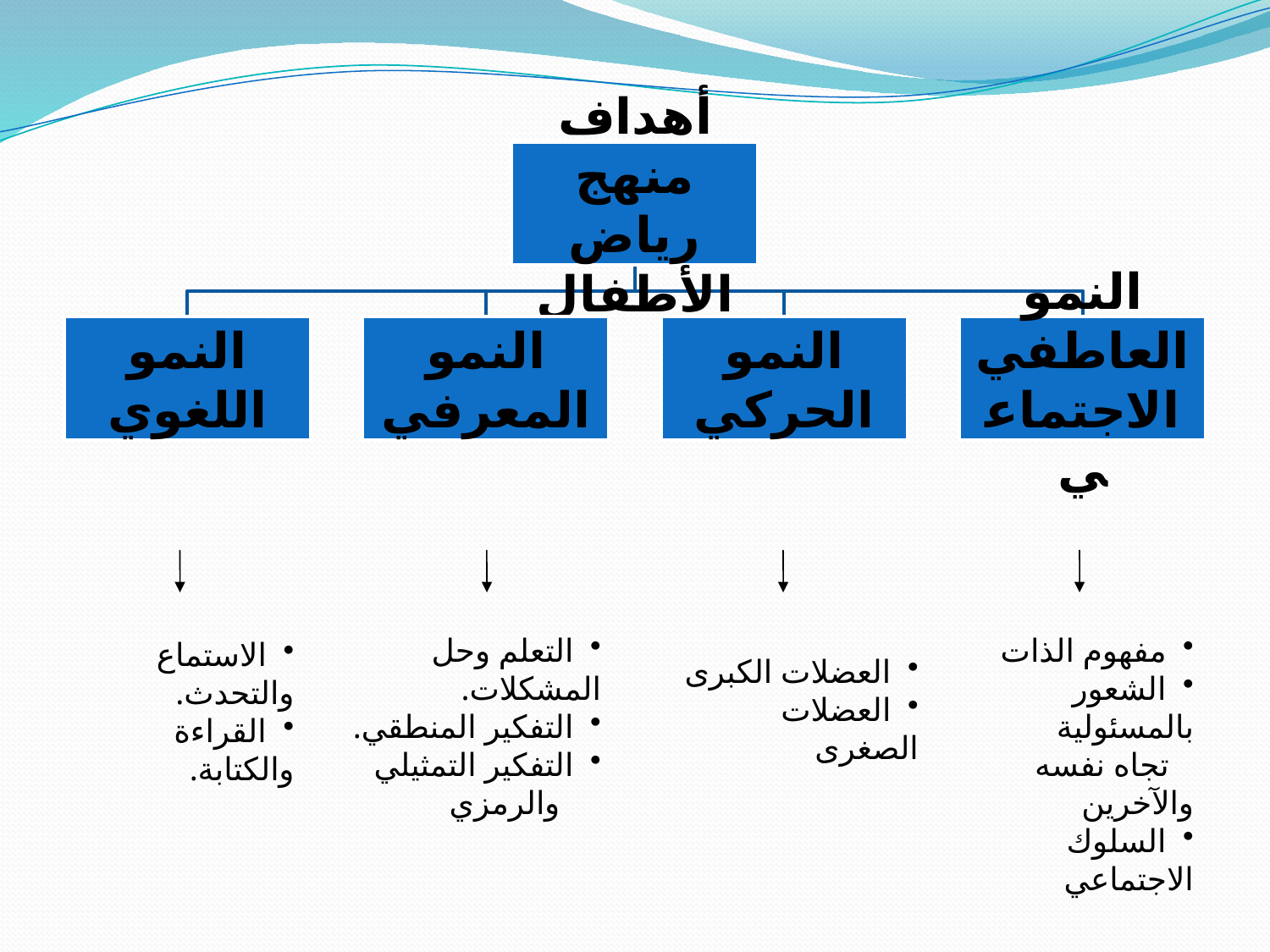

أهداف منهج رياض الأطفال
النمو اللغوي
النمو المعرفي
النمو الحركي
النمو العاطفي الاجتماعي

  التعلم وحل المشكلات.
  التفكير المنطقي.
  التفكير التمثيلي
     والرمزي
  مفهوم الذات
  الشعور بالمسئولية
   تجاه نفسه والآخرين
  السلوك الاجتماعي
  الاستماع والتحدث.
  القراءة والكتابة.
  العضلات الكبرى
  العضلات الصغرى